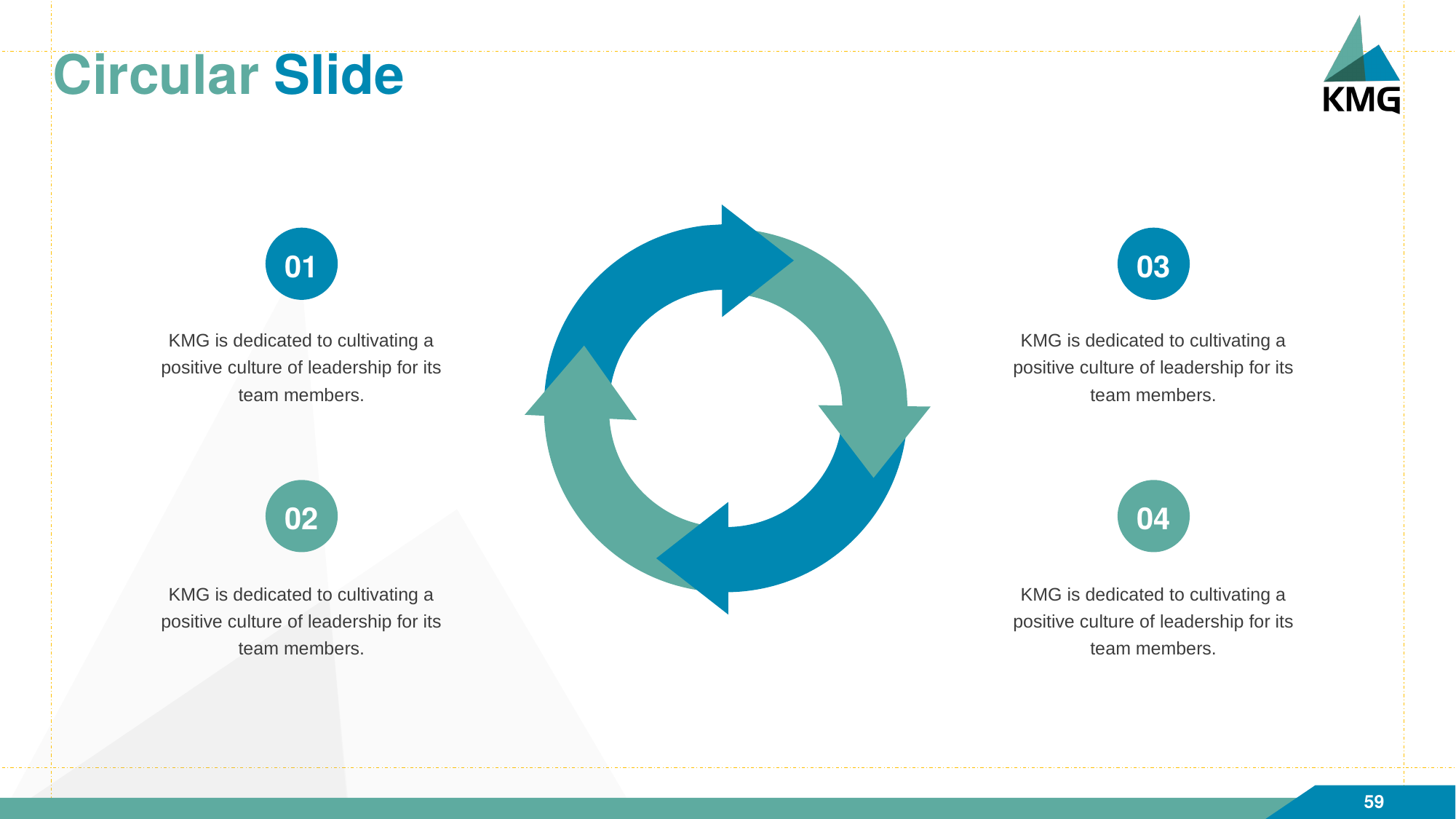

# Circular Slide

01

03

KMG is dedicated to cultivating a positive culture of leadership for its team members.
KMG is dedicated to cultivating a positive culture of leadership for its team members.

02

04

KMG is dedicated to cultivating a positive culture of leadership for its team members.
KMG is dedicated to cultivating a positive culture of leadership for its team members.